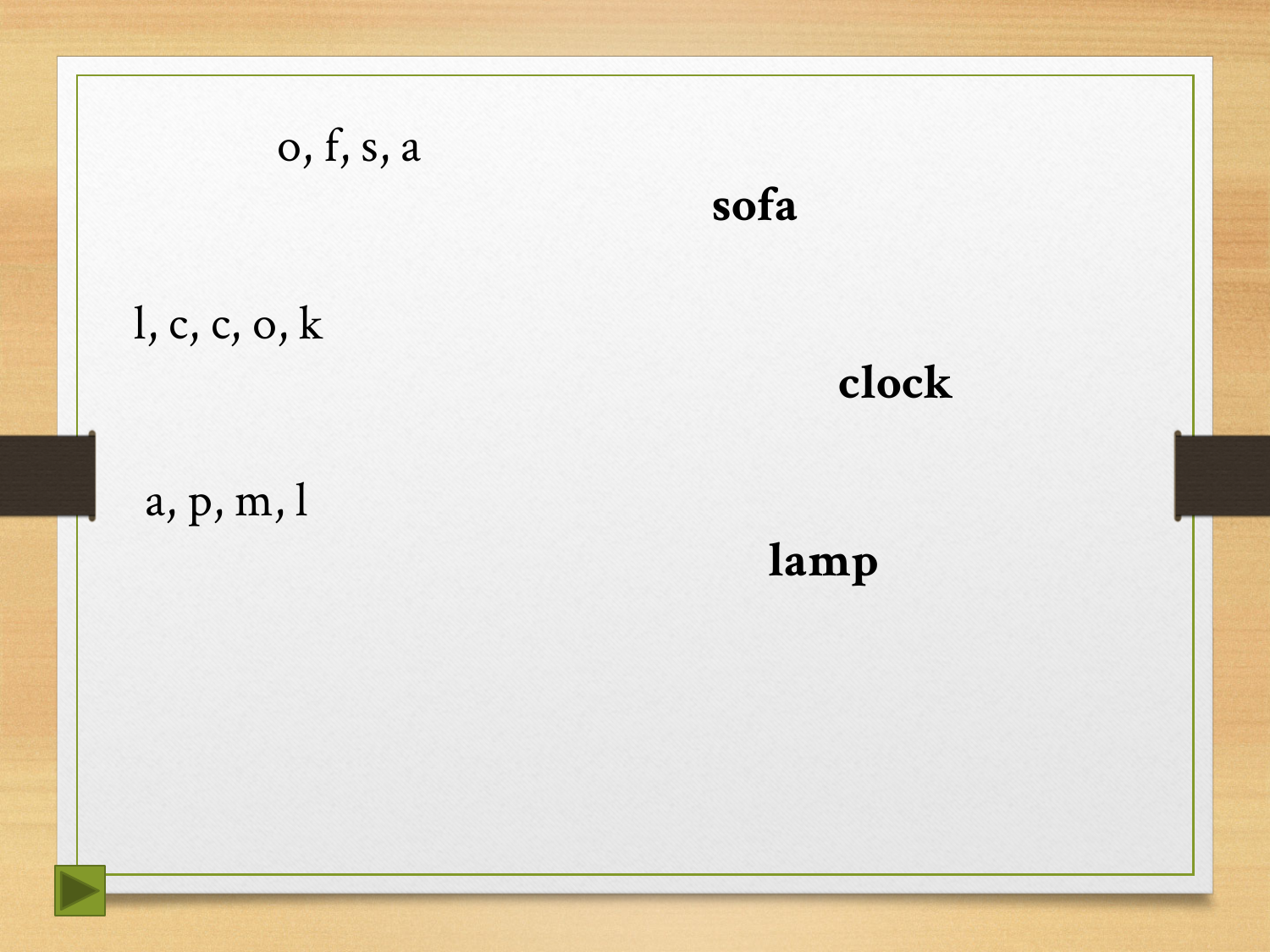

o, f, s, a
                                                                        sofa

       l, c, c, o, k
                                                                       clock

        a, p, m, l
                                                                      lamp